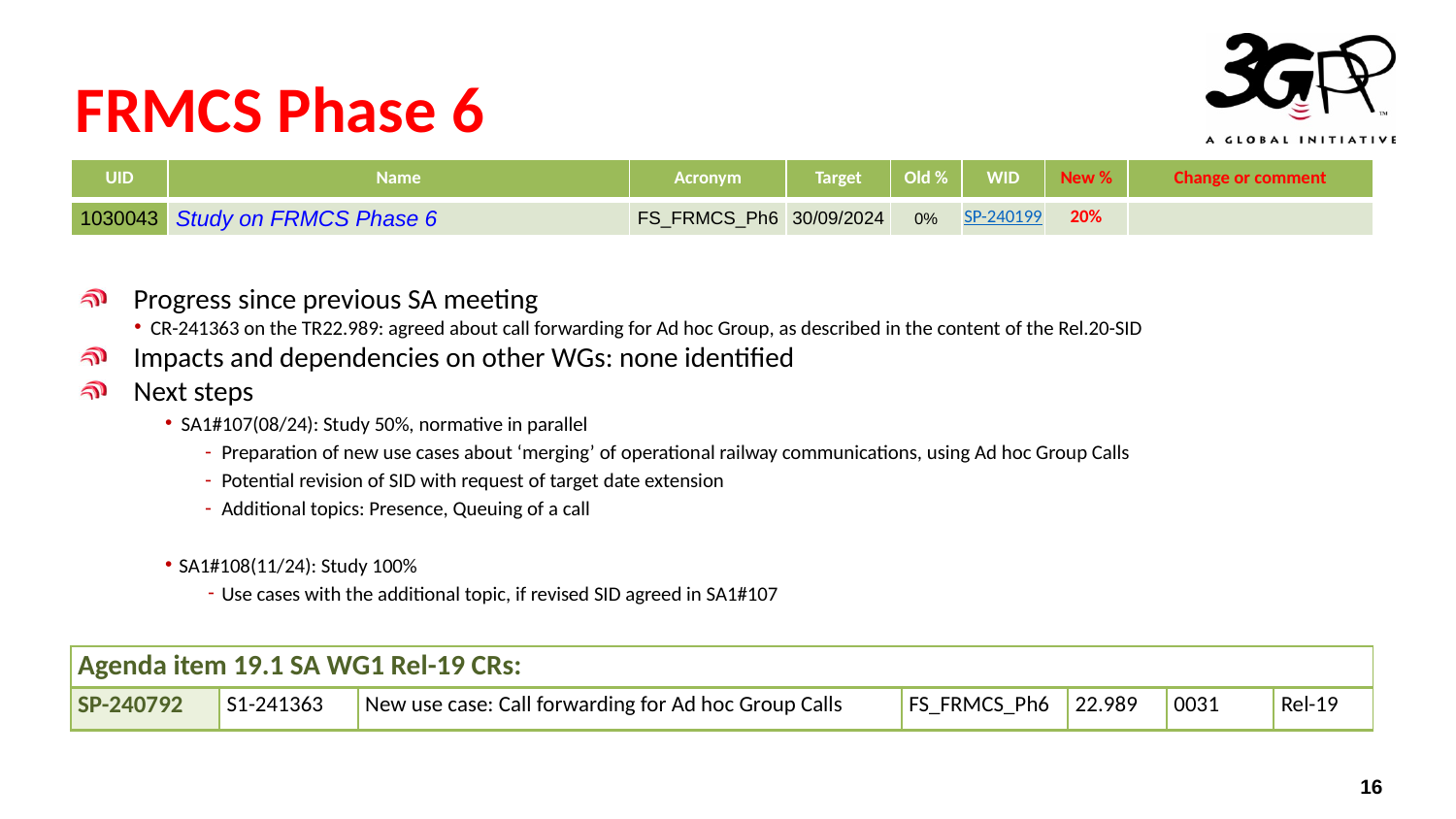

# FRMCS Phase 6
| UID | Name | Acronym | Target | Old % | WID | New % | Change or comment |
| --- | --- | --- | --- | --- | --- | --- | --- |
| 1030043 | Study on FRMCS Phase 6 | FS\_FRMCS\_Ph6 | 30/09/2024 | 0% | SP-240199 | 20% |  |
Progress since previous SA meeting
  CR-241363 on the TR22.989: agreed about call forwarding for Ad hoc Group, as described in the content of the Rel.20-SID
Impacts and dependencies on other WGs: none identified
Next steps
  SA1#107(08/24): Study 50%, normative in parallel
Preparation of new use cases about ‘merging’ of operational railway communications, using Ad hoc Group Calls
Potential revision of SID with request of target date extension
Additional topics: Presence, Queuing of a call

SA1#108(11/24): Study 100%
Use cases with the additional topic, if revised SID agreed in SA1#107

| Agenda item 19.1 SA WG1 Rel-19 CRs: |  |  |  |  |  |  |
| --- | --- | --- | --- | --- | --- | --- |
| SP-240792 | S1-241363 | New use case: Call forwarding for Ad hoc Group Calls | FS\_FRMCS\_Ph6 | 22.989 | 0031 | Rel-19 |